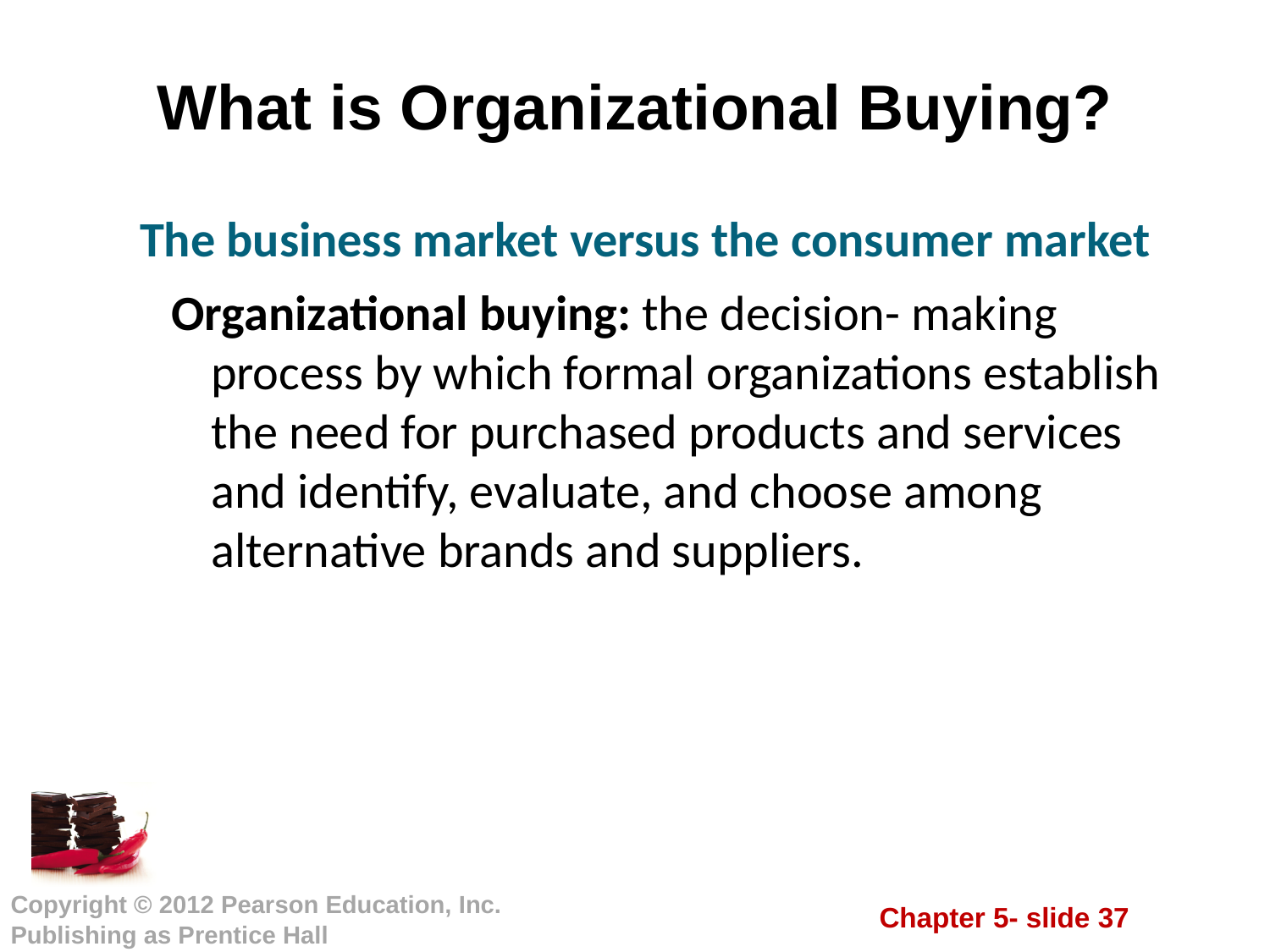

# What is Organizational Buying?
The business market versus the consumer market

Organizational buying: the decision- making process by which formal organizations establish the need for purchased products and services and identify, evaluate, and choose among alternative brands and suppliers.